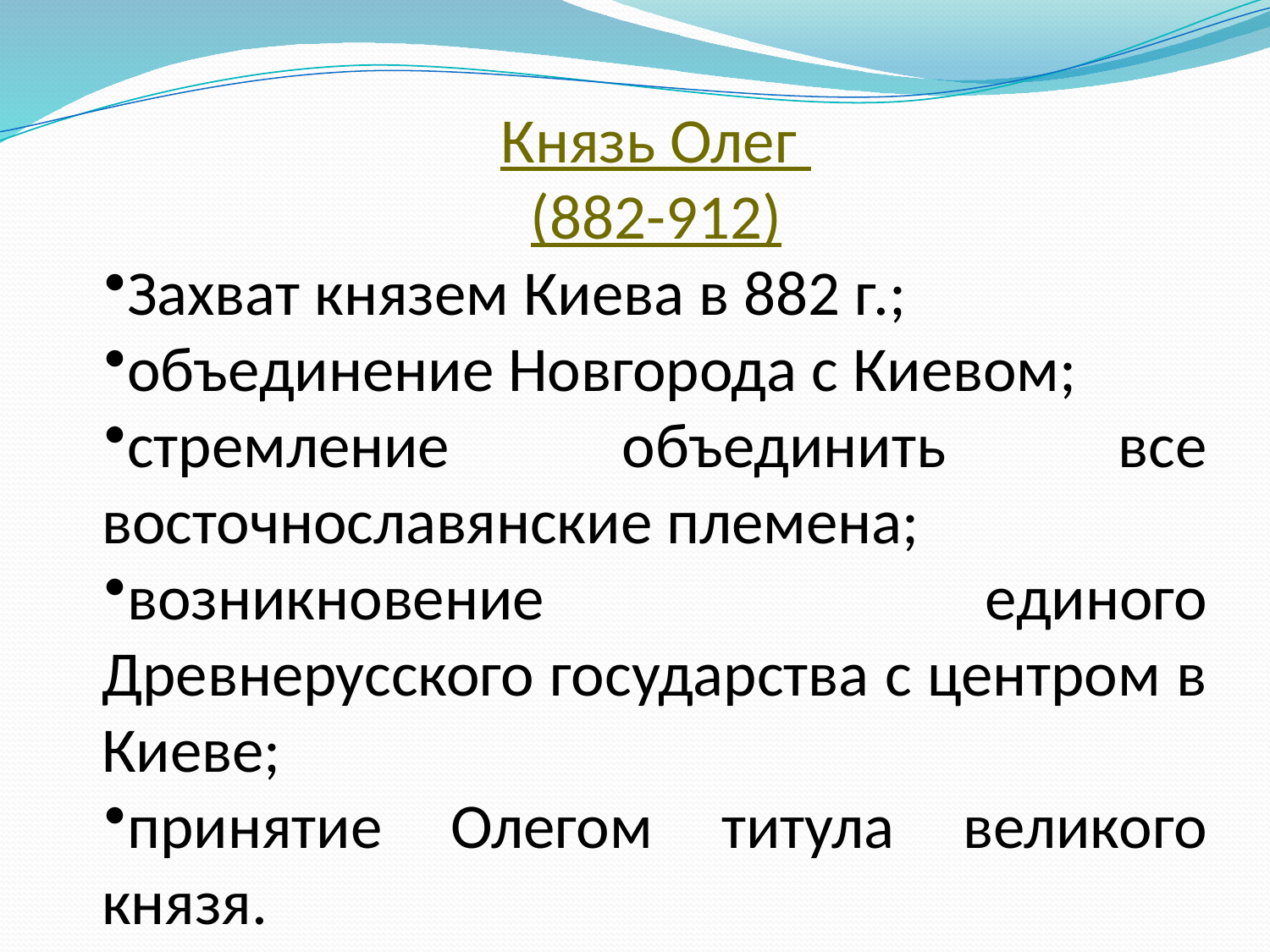

Князь Олег
(882-912)
Захват князем Киева в 882 г.;
объединение Новгорода с Киевом;
стремление объединить все восточнославянские племена;
возникновение единого Древнерусского государства с центром в Киеве;
принятие Олегом титула великого князя.